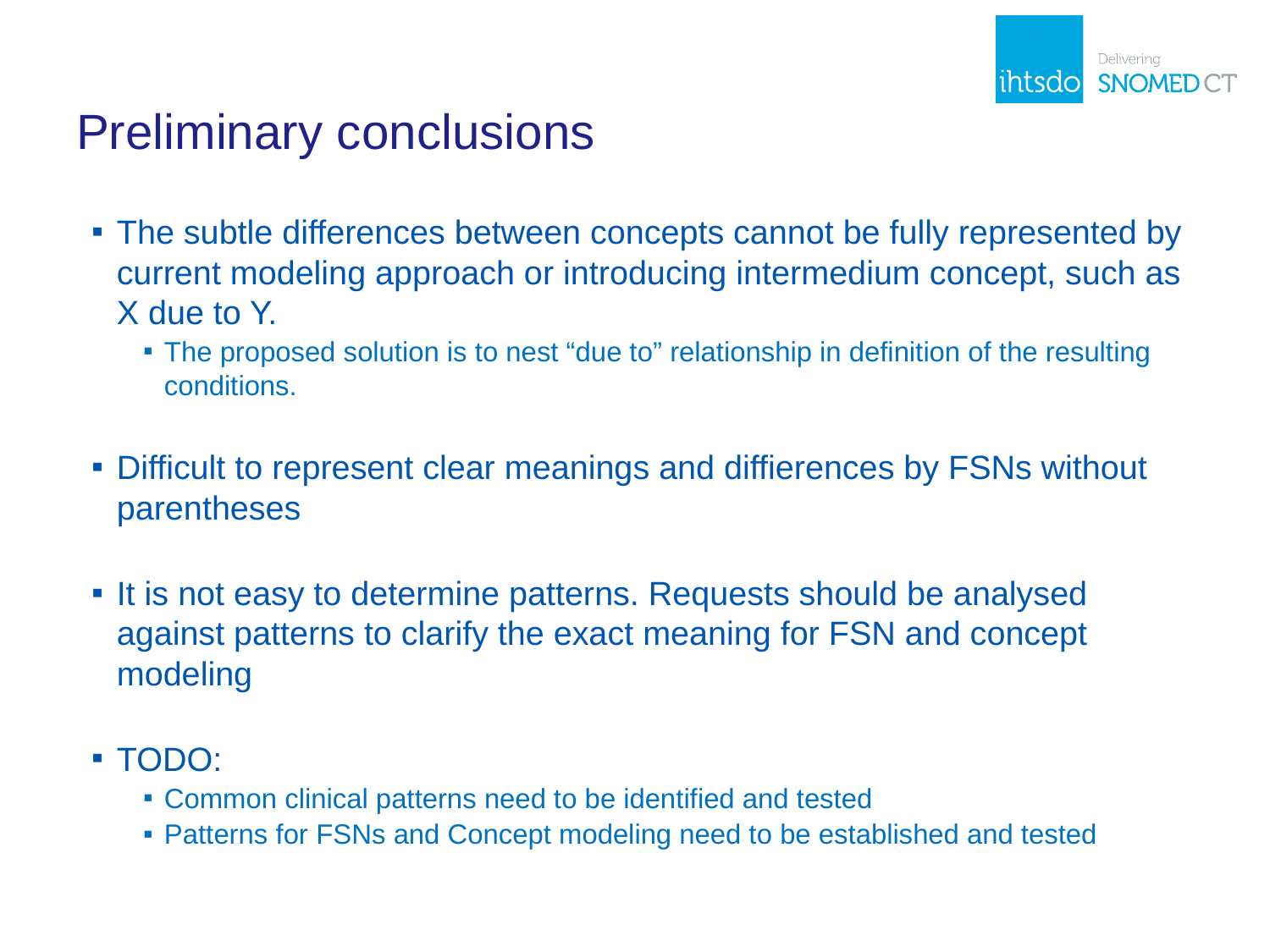

# Preliminary conclusions
The subtle differences between concepts cannot be fully represented by current modeling approach or introducing intermedium concept, such as X due to Y.
The proposed solution is to nest “due to” relationship in definition of the resulting conditions.

Difficult to represent clear meanings and diffierences by FSNs without parentheses

It is not easy to determine patterns. Requests should be analysed against patterns to clarify the exact meaning for FSN and concept modeling

TODO:
Common clinical patterns need to be identified and tested
Patterns for FSNs and Concept modeling need to be established and tested